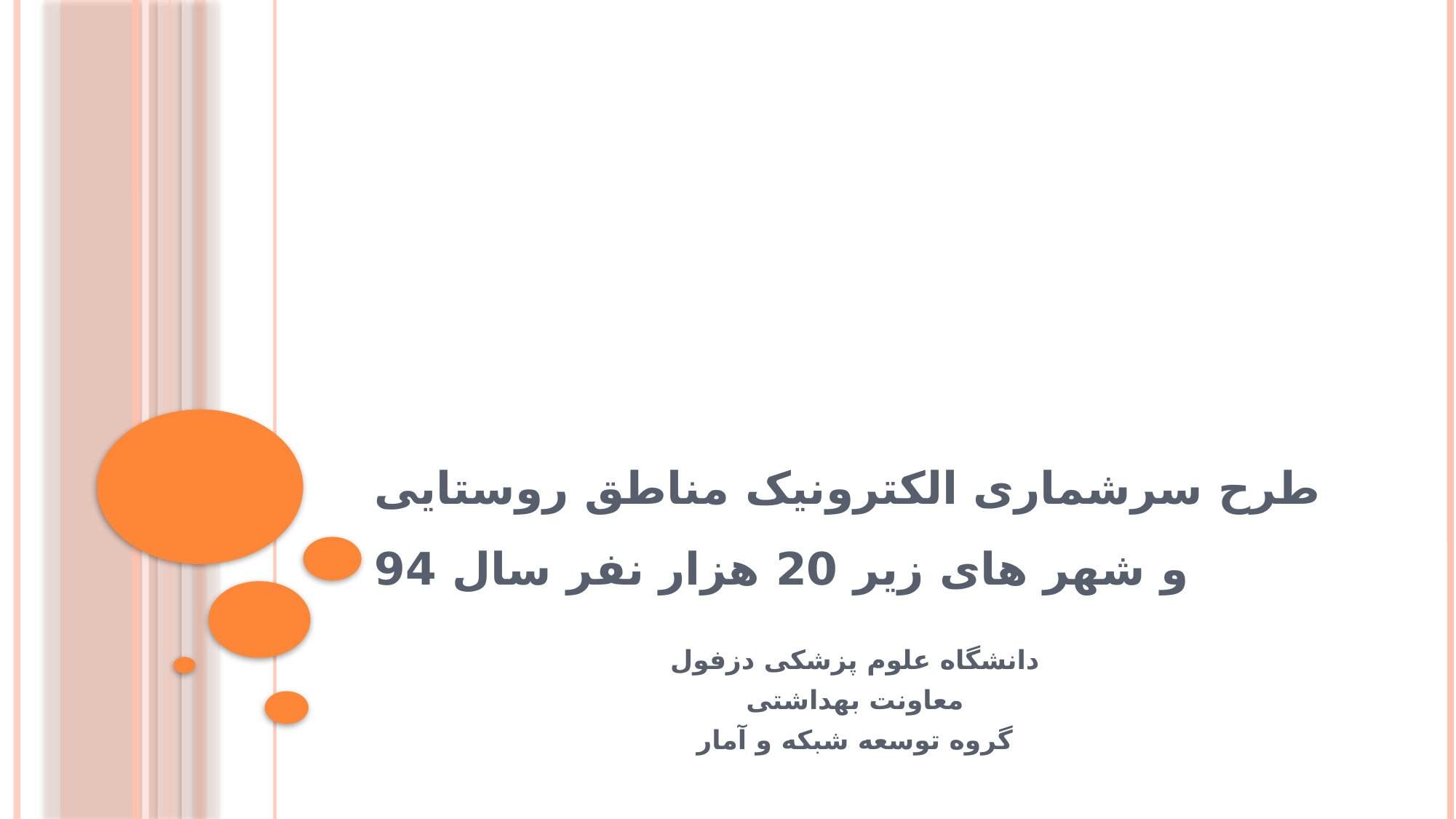

# طرح سرشماری الکترونیک مناطق روستایی و شهر های زیر 20 هزار نفر سال 94

دانشگاه علوم پزشکی دزفول
معاونت بهداشتی
گروه توسعه شبکه و آمار